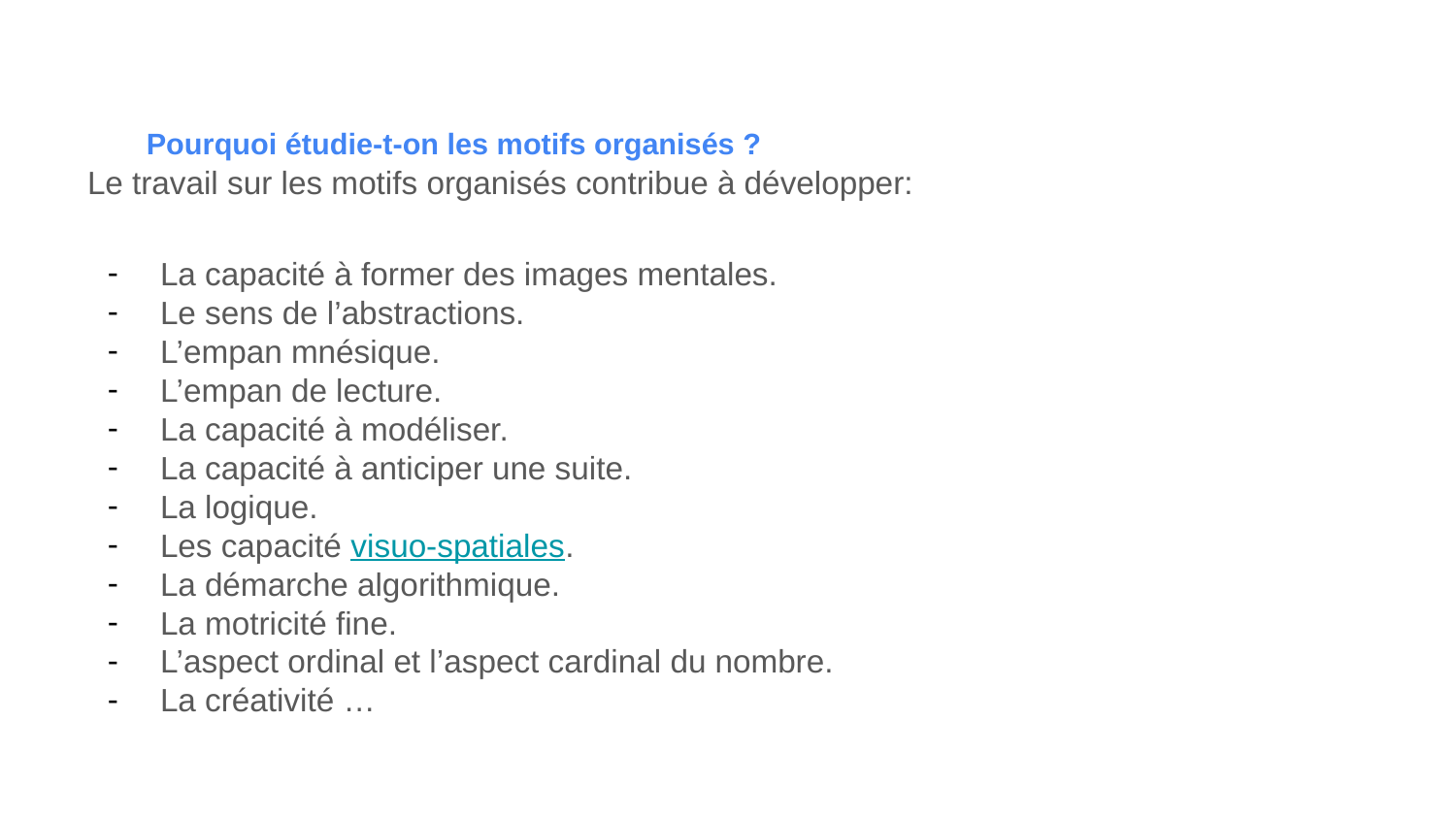

# Pourquoi étudie-t-on les motifs organisés ?

Le travail sur les motifs organisés contribue à développer:

La capacité à former des images mentales.
Le sens de l’abstractions.
L’empan mnésique.
L’empan de lecture.
La capacité à modéliser.
La capacité à anticiper une suite.
La logique.
Les capacité visuo-spatiales.
La démarche algorithmique.
La motricité fine.
L’aspect ordinal et l’aspect cardinal du nombre.
La créativité …